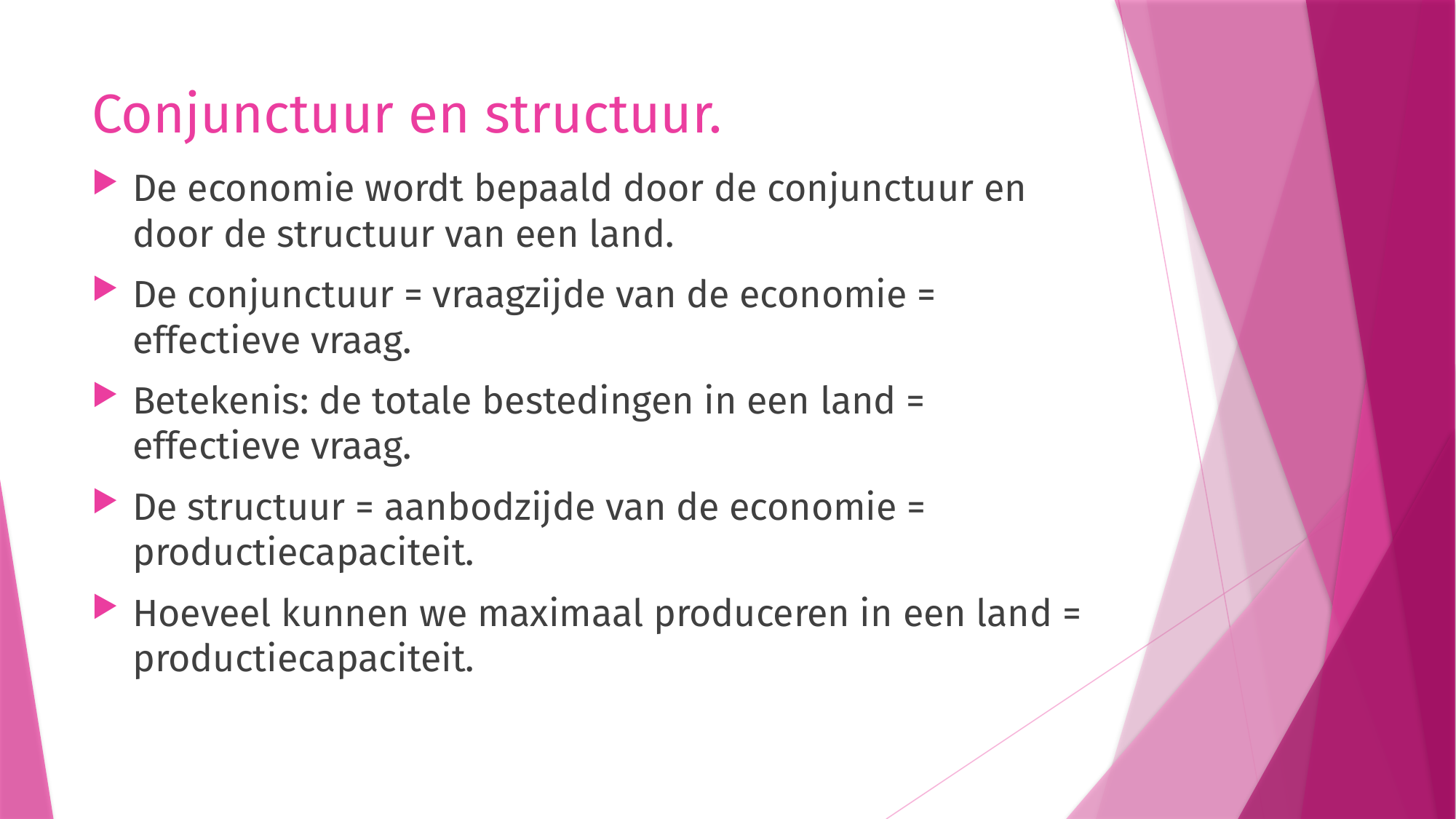

# Conjunctuur en structuur.
De economie wordt bepaald door de conjunctuur en door de structuur van een land.
De conjunctuur = vraagzijde van de economie = effectieve vraag.
Betekenis: de totale bestedingen in een land = effectieve vraag.
De structuur = aanbodzijde van de economie = productiecapaciteit.
Hoeveel kunnen we maximaal produceren in een land = productiecapaciteit.